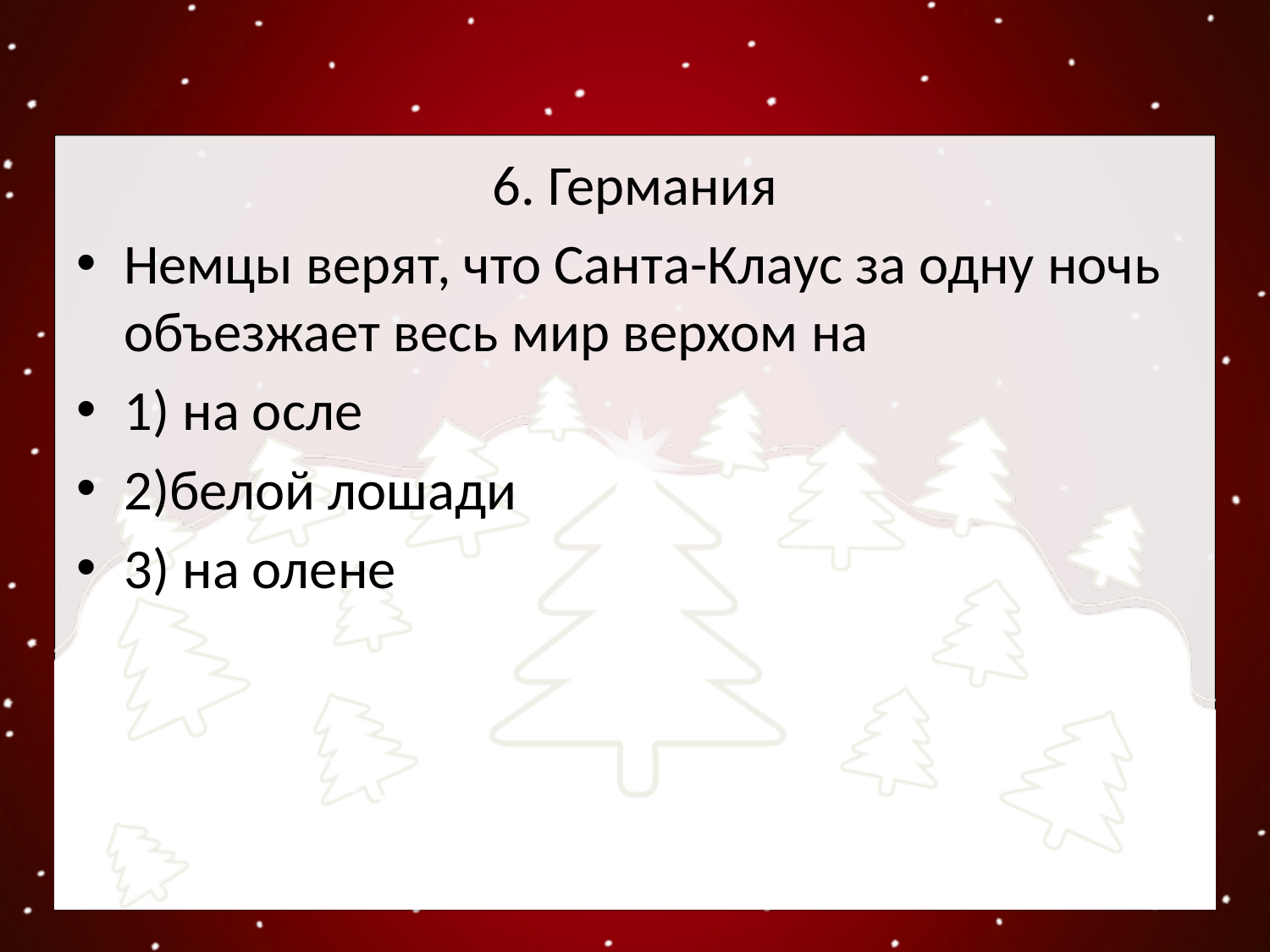

6. Германия
Немцы верят, что Санта-Клаус за одну ночь объезжает весь мир верхом на
1) на осле
2)белой лошади
3) на олене